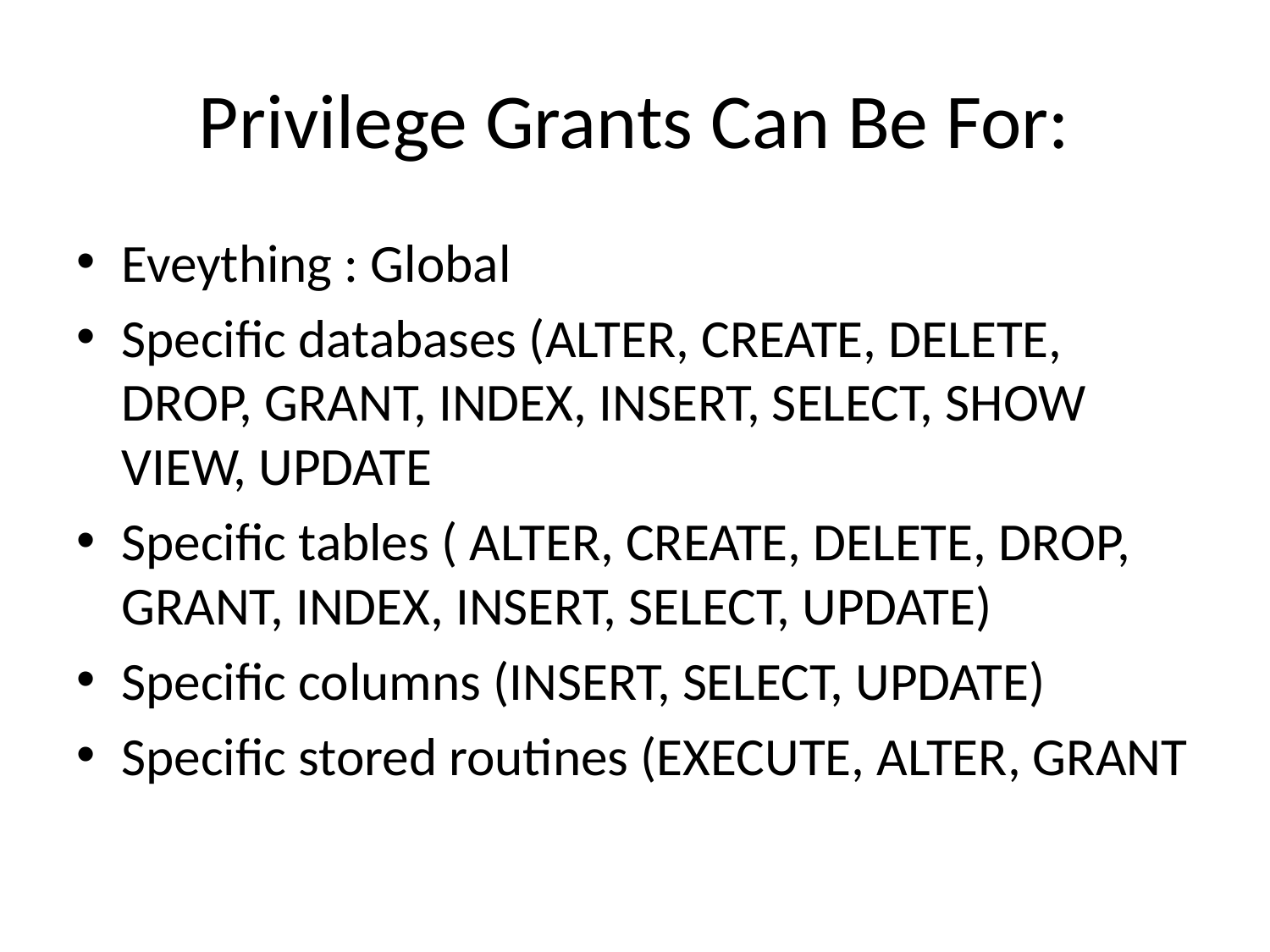

# Privilege Grants Can Be For:
Eveything : Global
Specific databases (ALTER, CREATE, DELETE, DROP, GRANT, INDEX, INSERT, SELECT, SHOW VIEW, UPDATE
Specific tables ( ALTER, CREATE, DELETE, DROP, GRANT, INDEX, INSERT, SELECT, UPDATE)
Specific columns (INSERT, SELECT, UPDATE)
Specific stored routines (EXECUTE, ALTER, GRANT